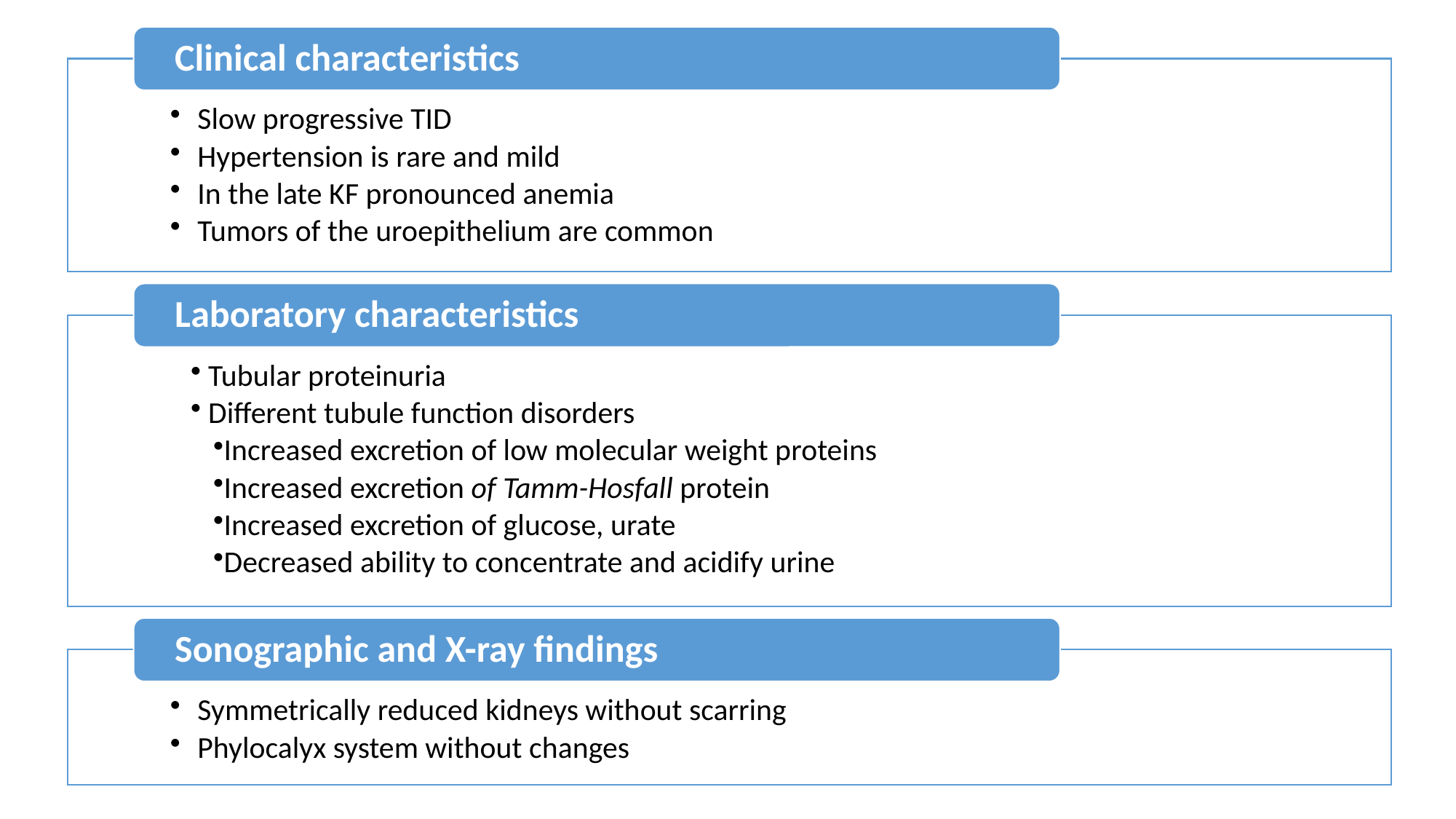

Slow progressive TID
Hypertension is rare and mild
In the late KF pronounced anemia
Tumors of the uroepithelium are common
Clinical characteristics
 Tubular proteinuria
 Different tubule function disorders
Increased excretion of low molecular weight proteins
Increased excretion of Tamm-Hosfall protein
Increased excretion of glucose, urate
Decreased ability to concentrate and acidify urine
Laboratory characteristics
Symmetrically reduced kidneys without scarring
Phylocalyx system without changes
Sonographic and X-ray findings